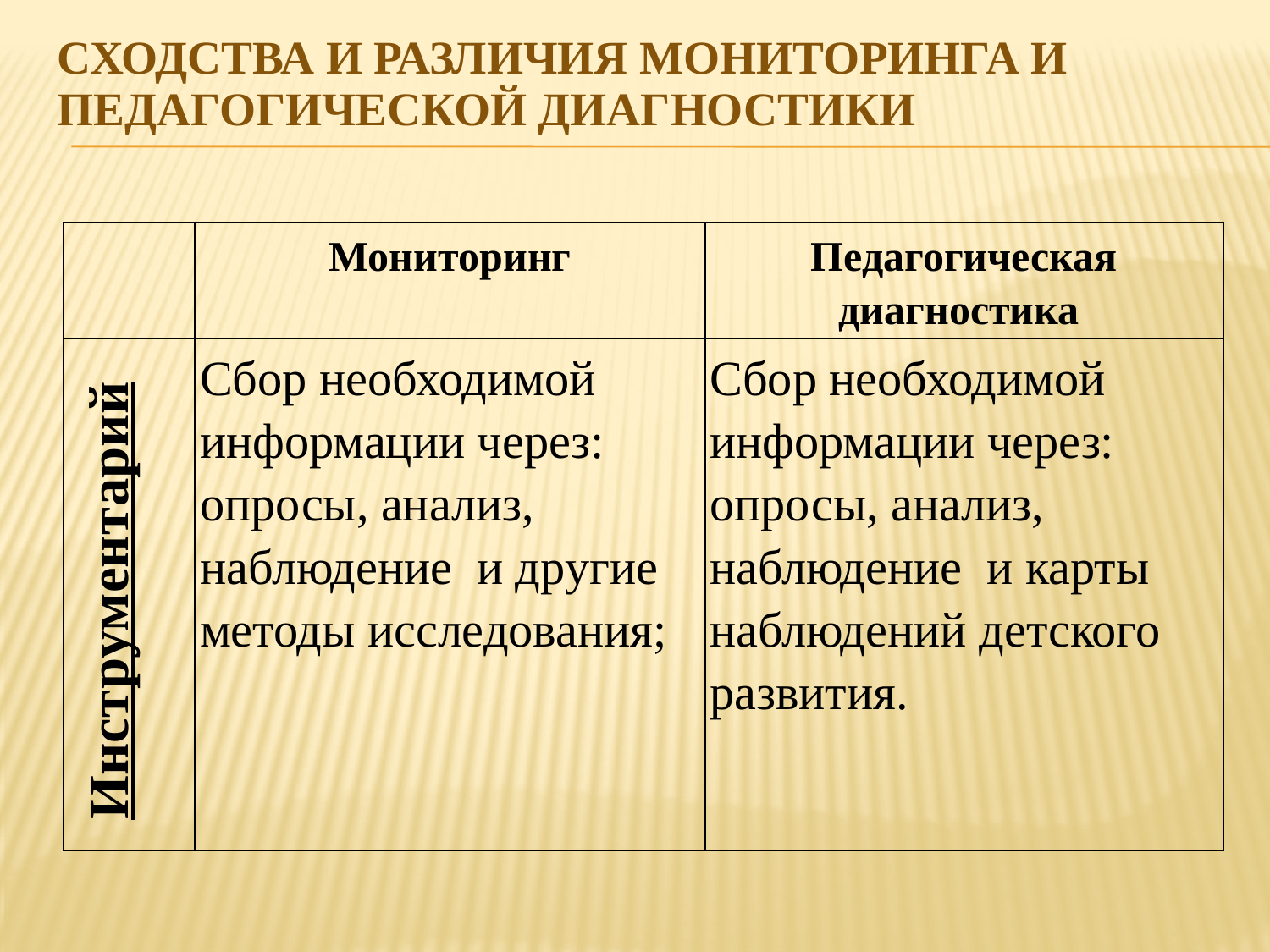

# Сходства и различия мониторинга и педагогической диагностики
|  | Мониторинг | Педагогическая диагностика |
| --- | --- | --- |
| Инструментарий | Cбор необходимой информации через: опросы, анализ, наблюдение и другие методы исследования; | Cбор необходимой информации через: опросы, анализ, наблюдение и карты наблюдений детского развития. |